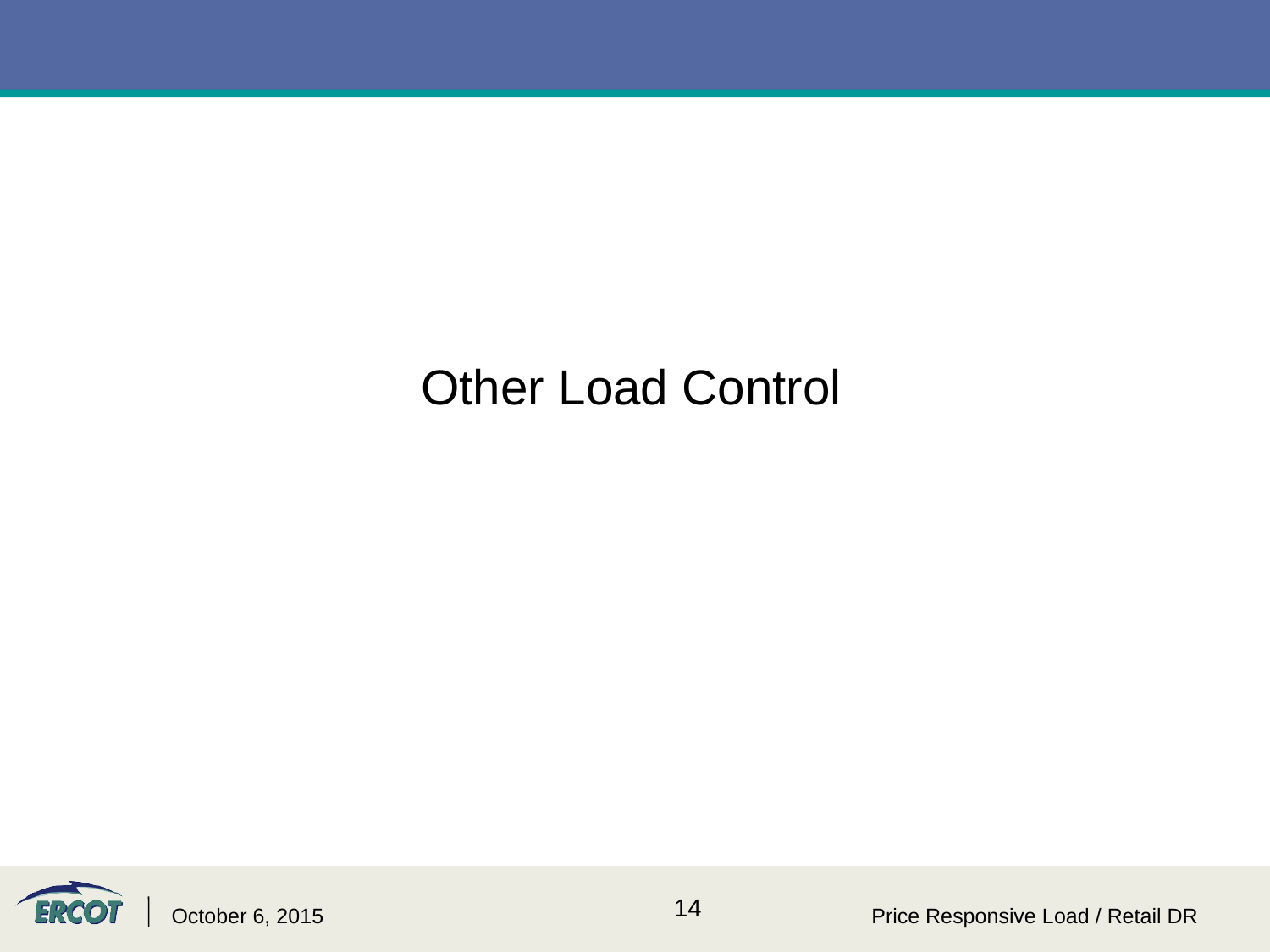

#
Other Load Control
October 6, 2015
Price Responsive Load / Retail DR